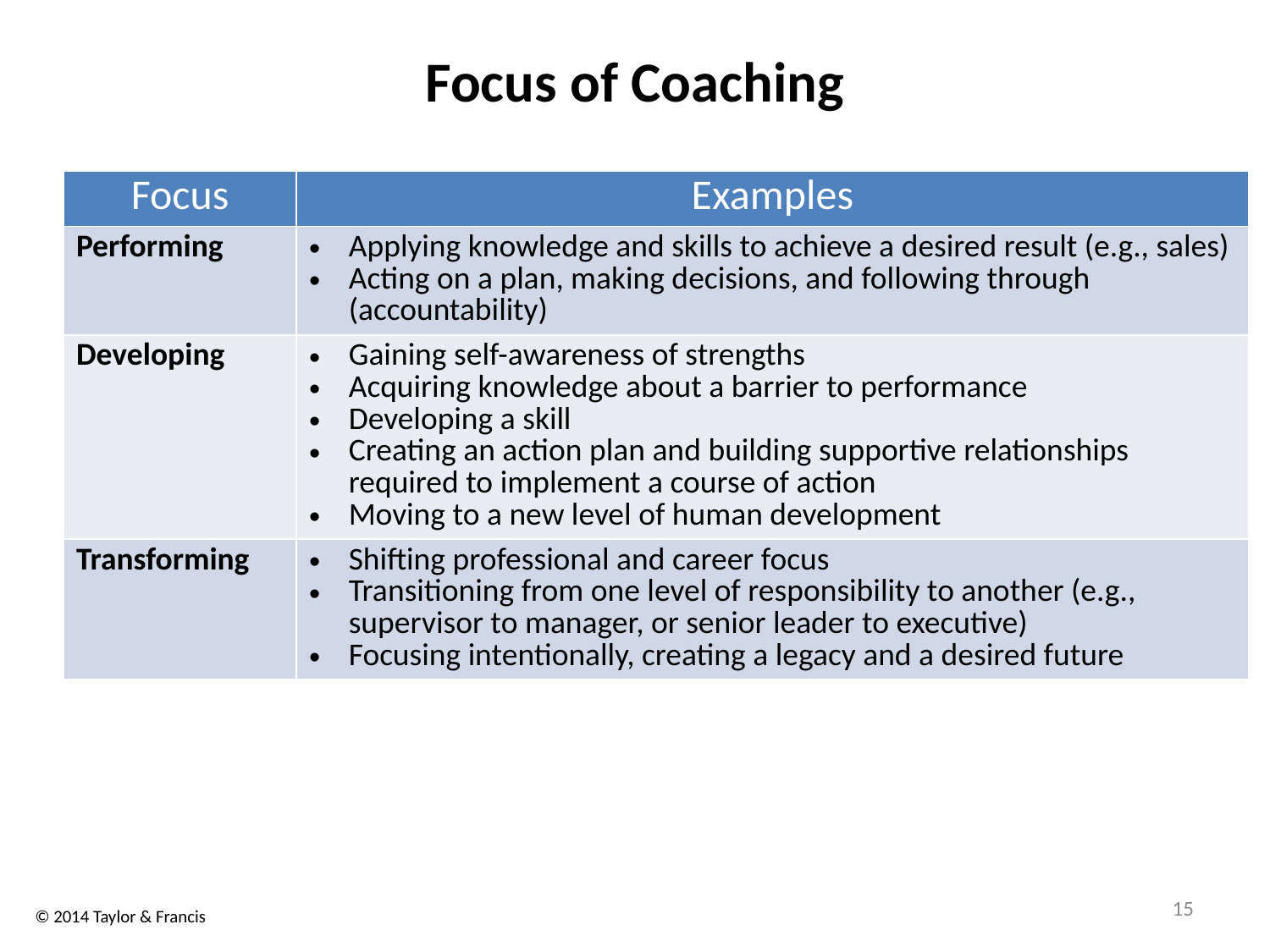

# Focus of Coaching
| Focus | Examples |
| --- | --- |
| Performing | Applying knowledge and skills to achieve a desired result (e.g., sales) Acting on a plan, making decisions, and following through (accountability) |
| Developing | Gaining self-awareness of strengths Acquiring knowledge about a barrier to performance Developing a skill Creating an action plan and building supportive relationships required to implement a course of action Moving to a new level of human development |
| Transforming | Shifting professional and career focus Transitioning from one level of responsibility to another (e.g., supervisor to manager, or senior leader to executive) Focusing intentionally, creating a legacy and a desired future |
15
© 2014 Taylor & Francis